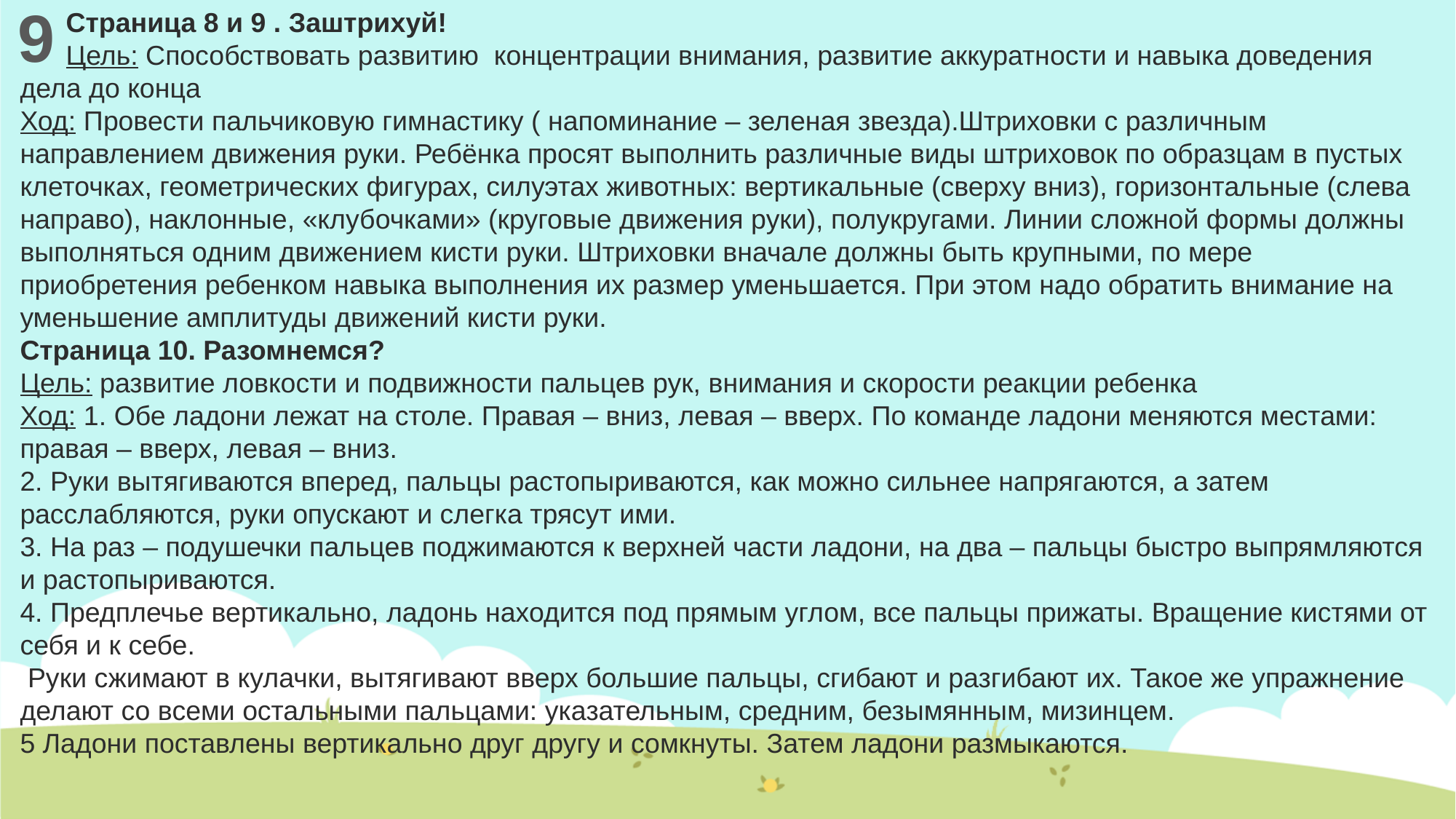

Страница 8 и 9 . Заштрихуй!
      Цель: Способствовать развитию  концентрации внимания, развитие аккуратности и навыка доведения дела до конца
Ход: Провести пальчиковую гимнастику ( напоминание – зеленая звезда).Штриховки с различным направлением движения руки. Ребёнка просят выполнить различные виды штриховок по образцам в пустых клеточках, геометрических фигурах, силуэтах животных: вертикальные (сверху вниз), горизонтальные (слева направо), наклонные, «клубочками» (круговые движения руки), полукругами. Линии сложной формы должны выполняться одним движением кисти руки. Штриховки вначале должны быть крупными, по мере приобретения ребенком навыка выполнения их размер уменьшается. При этом надо обратить внимание на уменьшение амплитуды движений кисти руки.
Страница 10. Разомнемся?
Цель: развитие ловкости и подвижности пальцев рук, внимания и скорости реакции ребенка
Ход: 1. Обе ладони лежат на столе. Правая – вниз, левая – вверх. По команде ладони меняются местами: правая – вверх, левая – вниз.
2. Руки вытягиваются вперед, пальцы растопыриваются, как можно сильнее напрягаются, а затем расслабляются, руки опускают и слегка трясут ими.
3. На раз – подушечки пальцев поджимаются к верхней части ладони, на два – пальцы быстро выпрямляются и растопыриваются.
4. Предплечье вертикально, ладонь находится под прямым углом, все пальцы прижаты. Вращение кистями от себя и к себе.
 Руки сжимают в кулачки, вытягивают вверх большие пальцы, сгибают и разгибают их. Такое же упражнение делают со всеми остальными пальцами: указательным, средним, безымянным, мизинцем.
5 Ладони поставлены вертикально друг другу и сомкнуты. Затем ладони размыкаются.

9